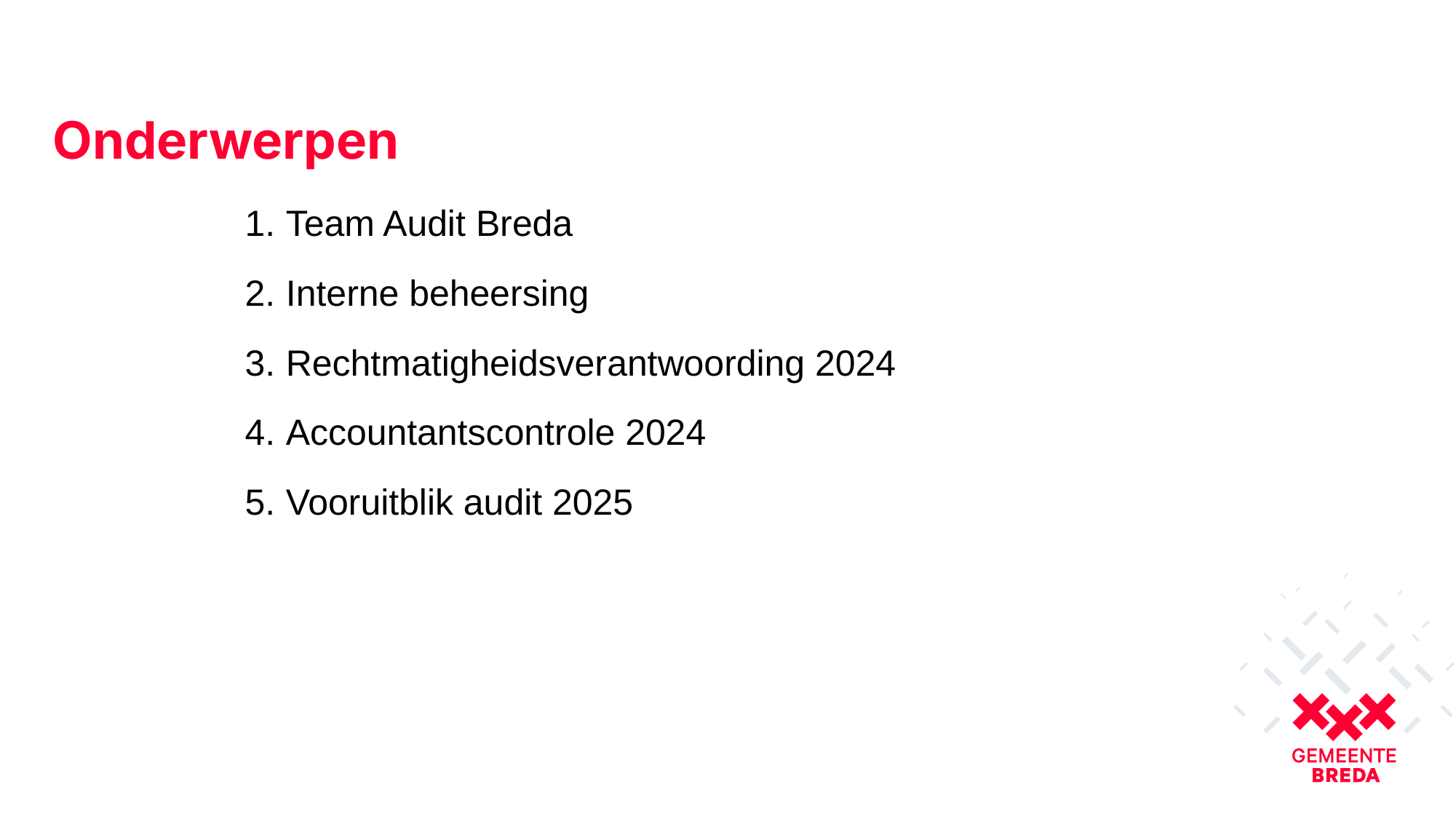

# Onderwerpen
Team Audit Breda
Interne beheersing
Rechtmatigheidsverantwoording 2024
Accountantscontrole 2024
Vooruitblik audit 2025